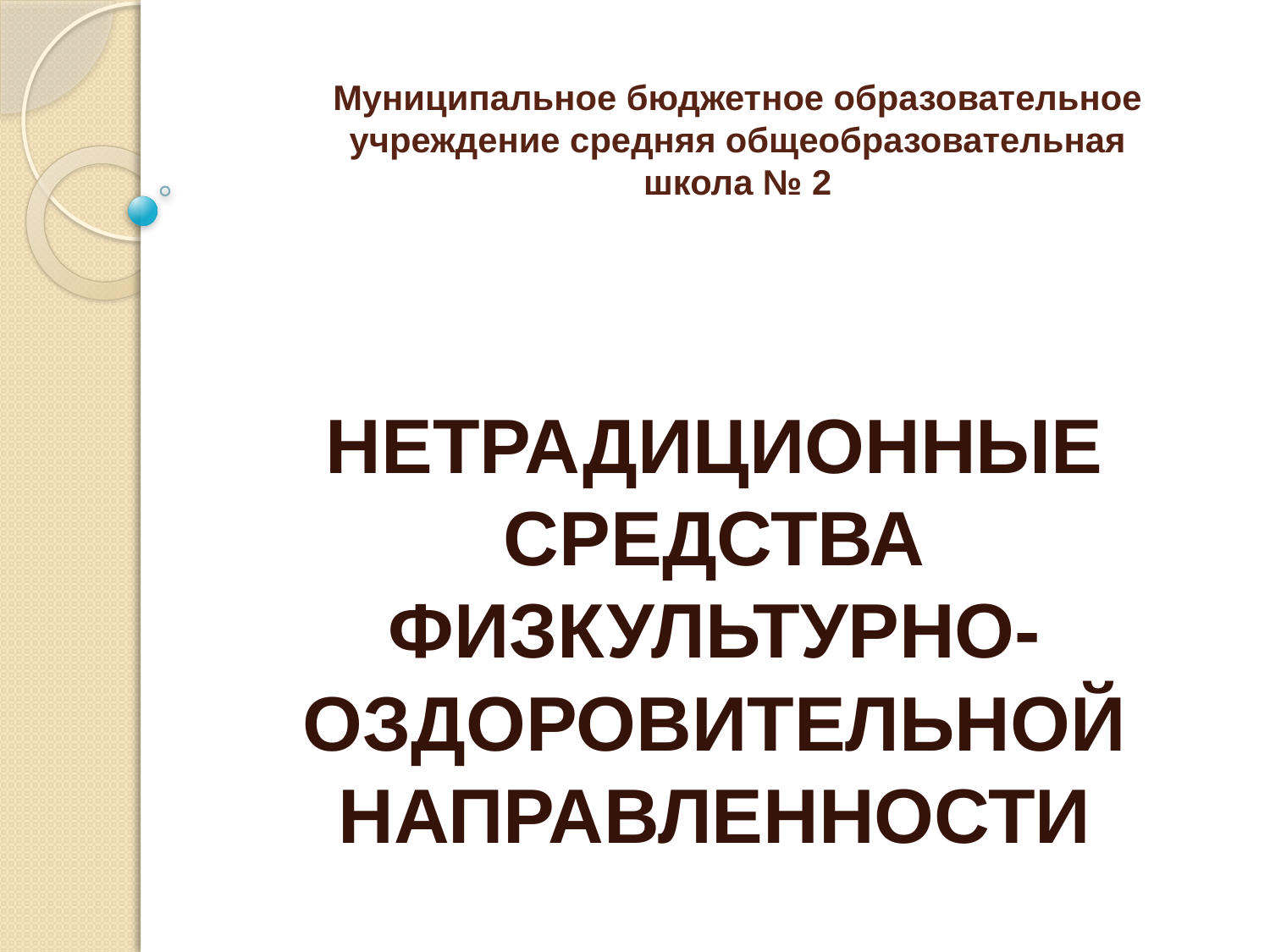

# Муниципальное бюджетное образовательное учреждение средняя общеобразовательная школа № 2
НЕТРАДИЦИОННЫЕ СРЕДСТВА ФИЗКУЛЬТУРНО-ОЗДОРОВИТЕЛЬНОЙ НАПРАВЛЕННОСТИ